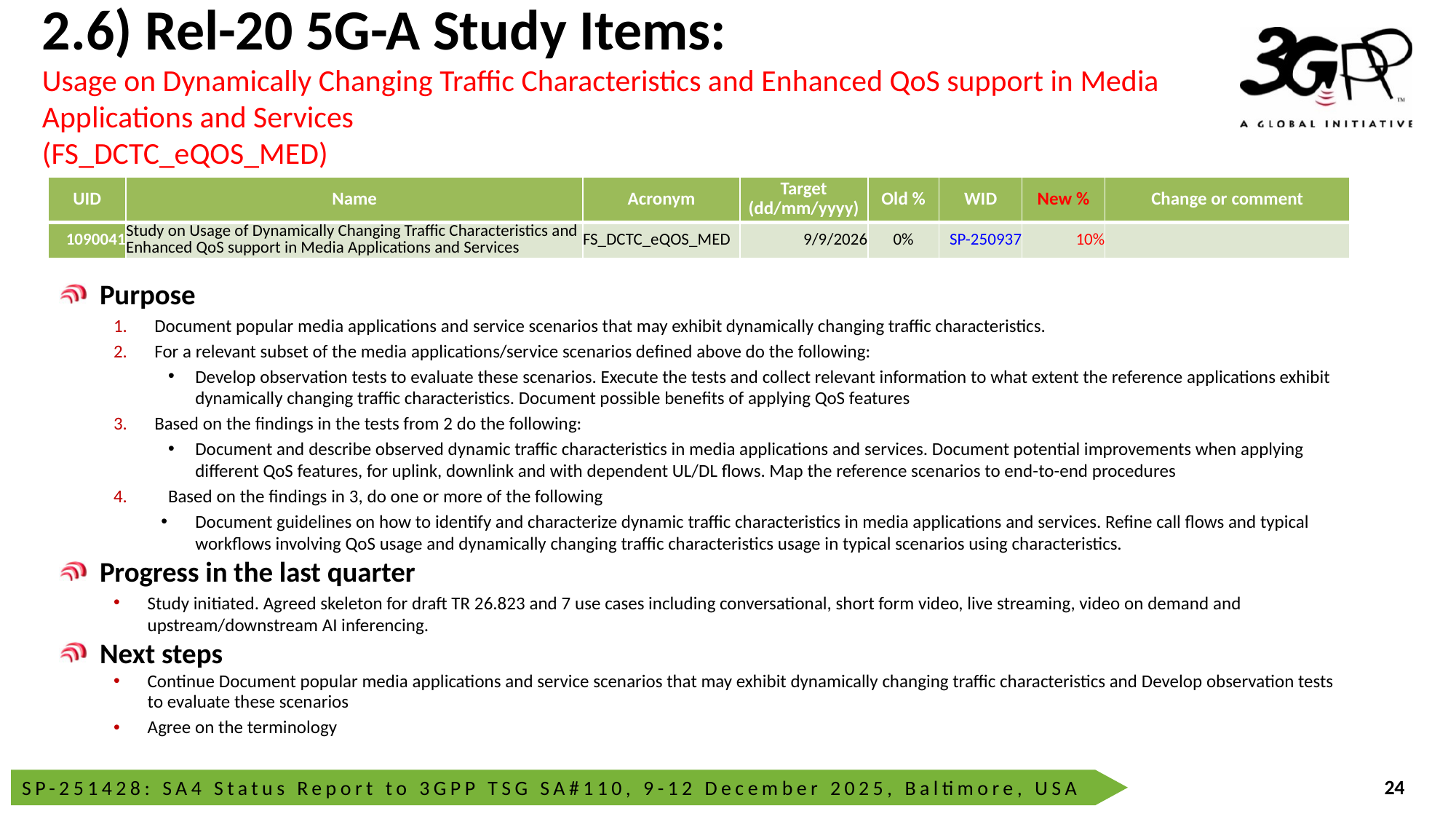

# 2.6) Rel-20 5G-A Study Items: Usage on Dynamically Changing Traffic Characteristics and Enhanced QoS support in Media Applications and Services (FS_DCTC_eQOS_MED)
| UID | Name | Acronym | Target (dd/mm/yyyy) | Old % | WID | New % | Change or comment |
| --- | --- | --- | --- | --- | --- | --- | --- |
| 1090041 | Study on Usage of Dynamically Changing Traffic Characteristics and Enhanced QoS support in Media Applications and Services | FS\_DCTC\_eQOS\_MED | 9/9/2026 | 0% | SP-250937 | 10% |  |
Purpose
Document popular media applications and service scenarios that may exhibit dynamically changing traffic characteristics.
For a relevant subset of the media applications/service scenarios defined above do the following:
Develop observation tests to evaluate these scenarios. Execute the tests and collect relevant information to what extent the reference applications exhibit dynamically changing traffic characteristics. Document possible benefits of applying QoS features
Based on the findings in the tests from 2 do the following:
Document and describe observed dynamic traffic characteristics in media applications and services. Document potential improvements when applying different QoS features, for uplink, downlink and with dependent UL/DL flows. Map the reference scenarios to end-to-end procedures
Based on the findings in 3, do one or more of the following
Document guidelines on how to identify and characterize dynamic traffic characteristics in media applications and services. Refine call flows and typical workflows involving QoS usage and dynamically changing traffic characteristics usage in typical scenarios using characteristics.
Progress in the last quarter
Study initiated. Agreed skeleton for draft TR 26.823 and 7 use cases including conversational, short form video, live streaming, video on demand and upstream/downstream AI inferencing.
Next steps
Continue Document popular media applications and service scenarios that may exhibit dynamically changing traffic characteristics and Develop observation tests to evaluate these scenarios
Agree on the terminology